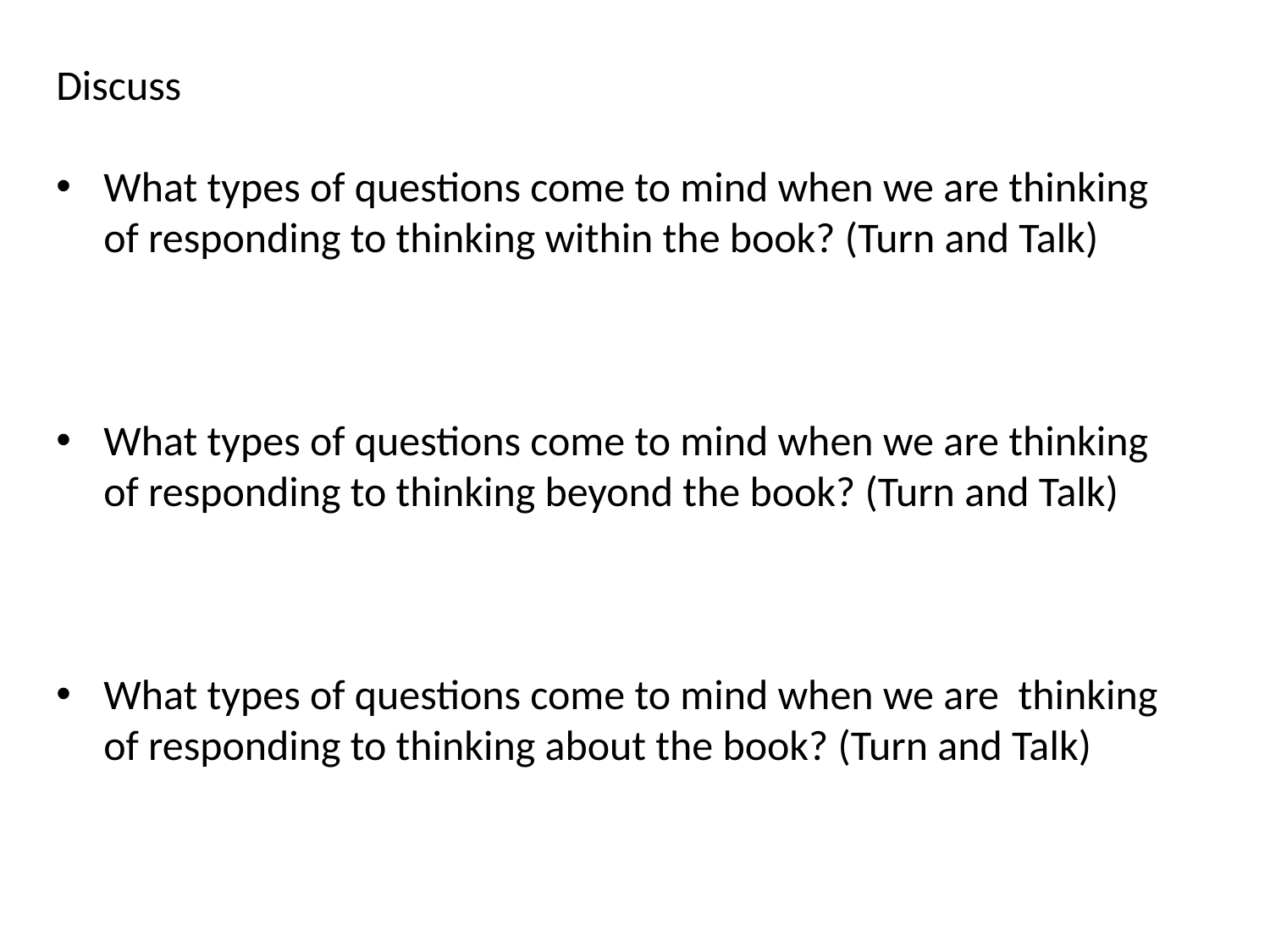

Discuss

What types of questions come to mind when we are thinking of responding to thinking within the book? (Turn and Talk)

What types of questions come to mind when we are thinking of responding to thinking beyond the book? (Turn and Talk)

What types of questions come to mind when we are  thinking of responding to thinking about the book? (Turn and Talk)